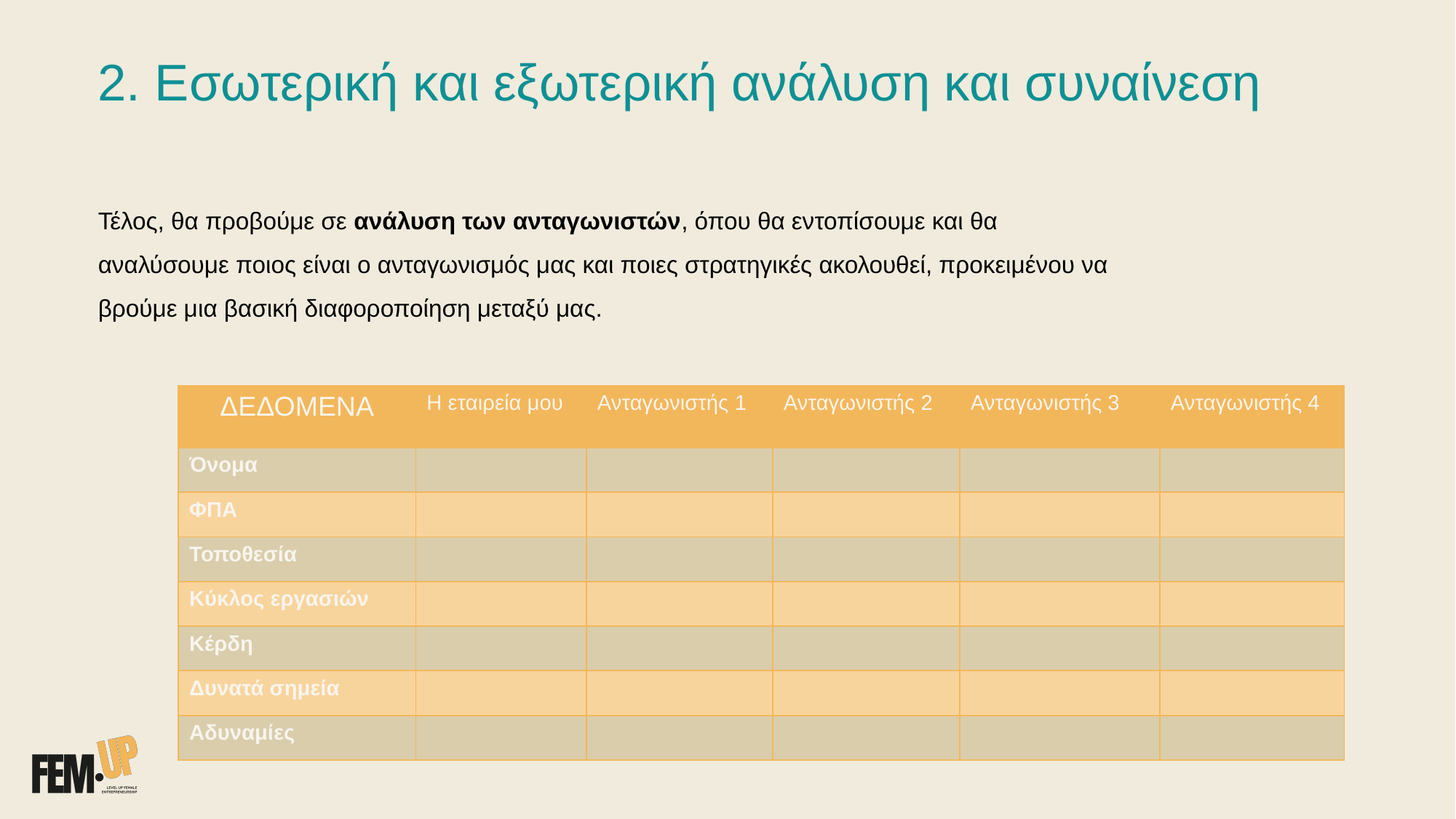

# 2. Εσωτερική και εξωτερική ανάλυση και συναίνεση
Τέλος, θα προβούμε σε ανάλυση των ανταγωνιστών, όπου θα εντοπίσουμε και θα αναλύσουμε ποιος είναι ο ανταγωνισμός μας και ποιες στρατηγικές ακολουθεί, προκειμένου να βρούμε μια βασική διαφοροποίηση μεταξύ μας.
| ΔΕΔΟΜΕΝΑ | Η εταιρεία μου | Ανταγωνιστής 1 | Ανταγωνιστής 2 | Ανταγωνιστής 3 | Ανταγωνιστής 4 |
| --- | --- | --- | --- | --- | --- |
| Όνομα |  |  |  |  |  |
| ΦΠΑ |  |  |  |  |  |
| Τοποθεσία |  |  |  |  |  |
| Κύκλος εργασιών |  |  |  |  |  |
| Κέρδη |  |  |  |  |  |
| Δυνατά σημεία |  |  |  |  |  |
| Αδυναμίες |  |  |  |  |  |